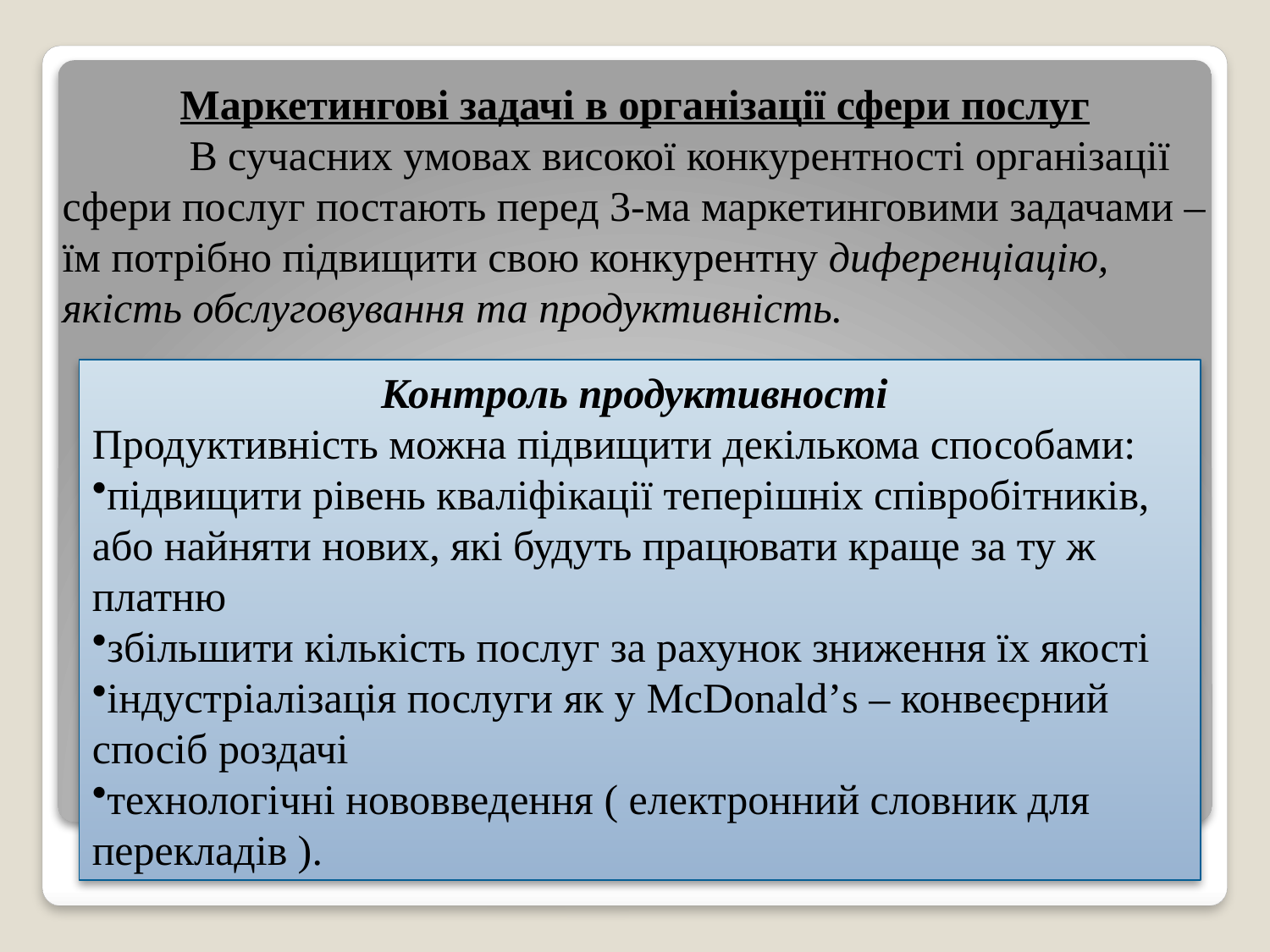

Маркетингові задачі в організації сфери послуг
	В сучасних умовах високої конкурентності організації сфери послуг постають перед 3-ма маркетинговими задачами – їм потрібно підвищити свою конкурентну диференціацію, якість обслуговування та продуктивність.
Контроль продуктивності
Продуктивність можна підвищити декількома способами:
підвищити рівень кваліфікації теперішніх співробітників, або найняти нових, які будуть працювати краще за ту ж платню
збільшити кількість послуг за рахунок зниження їх якості
індустріалізація послуги як у McDonald’s – конвеєрний спосіб роздачі
технологічні нововведення ( електронний словник для перекладів ).